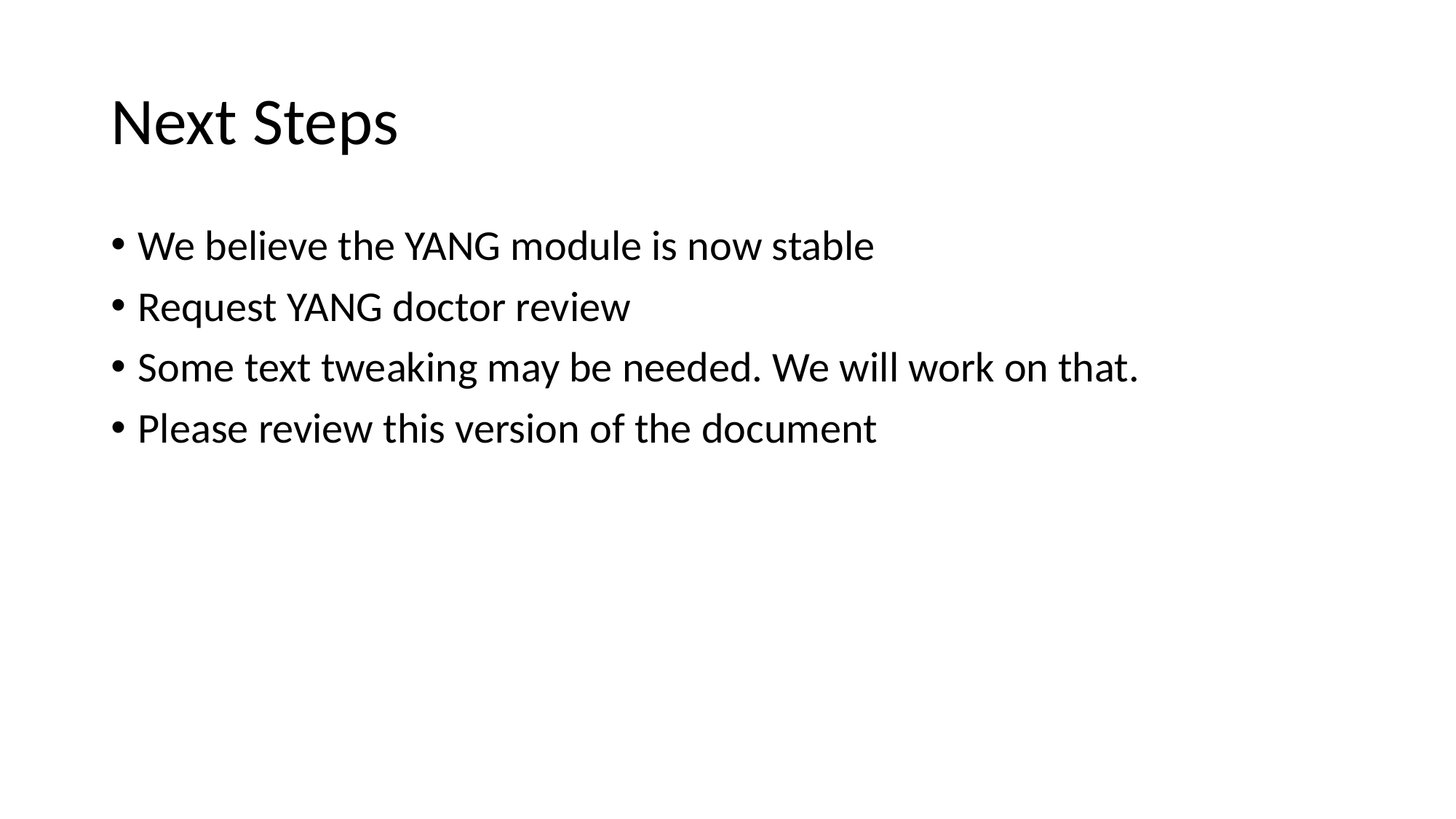

# Next Steps
We believe the YANG module is now stable
Request YANG doctor review
Some text tweaking may be needed. We will work on that.
Please review this version of the document